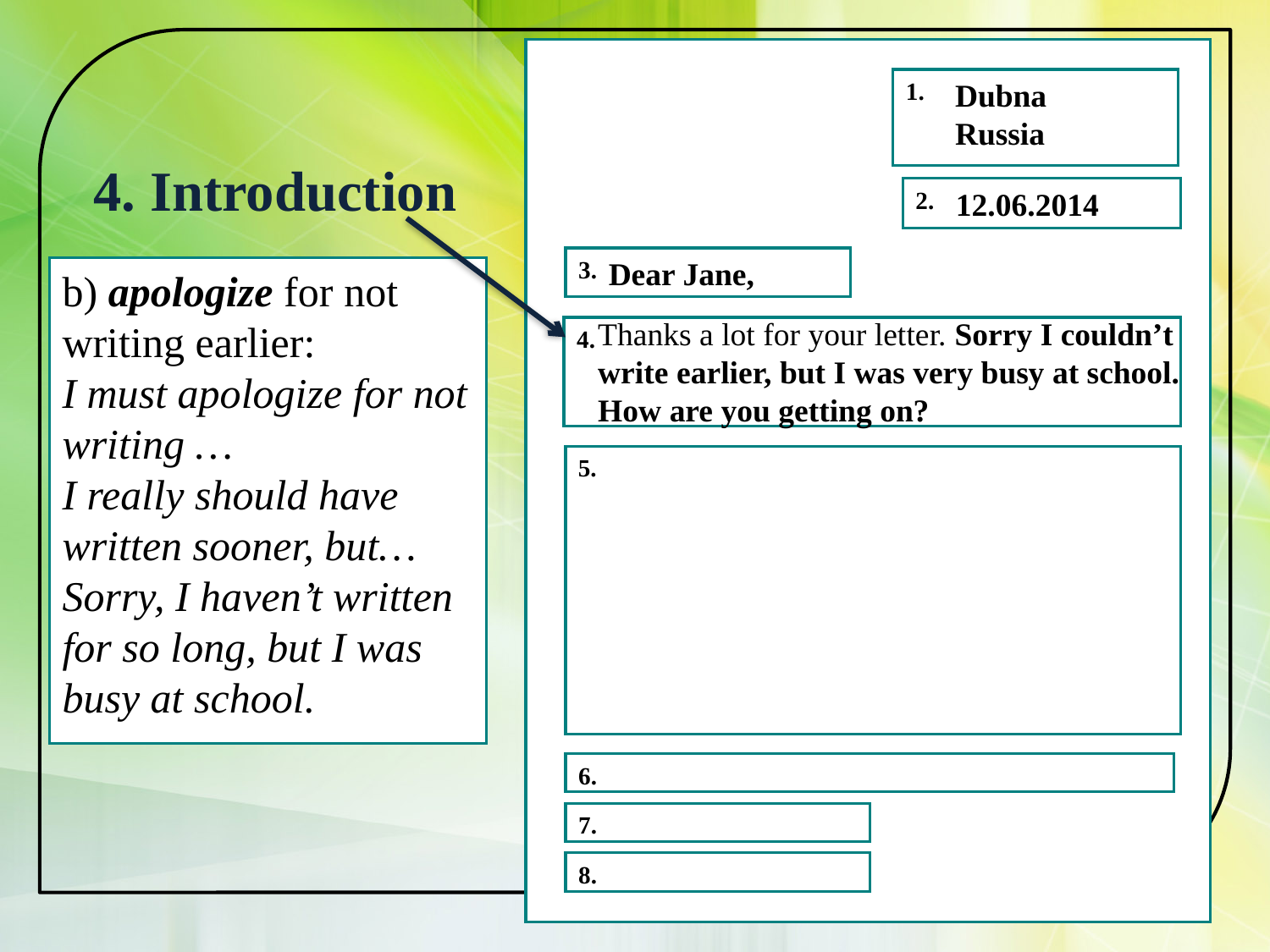

1.
2.
3.
4.
5.
6.
7.
8.
Dubna
Russia
4. Introduction
12.06.2014
Dear Jane,
b) apologize for not writing earlier:
I must apologize for not writing …
I really should have written sooner, but…
Sorry, I haven’t written for so long, but I was busy at school.

Thanks a lot for your letter. Sorry I couldn’t write earlier, but I was very busy at school. How are you getting on?